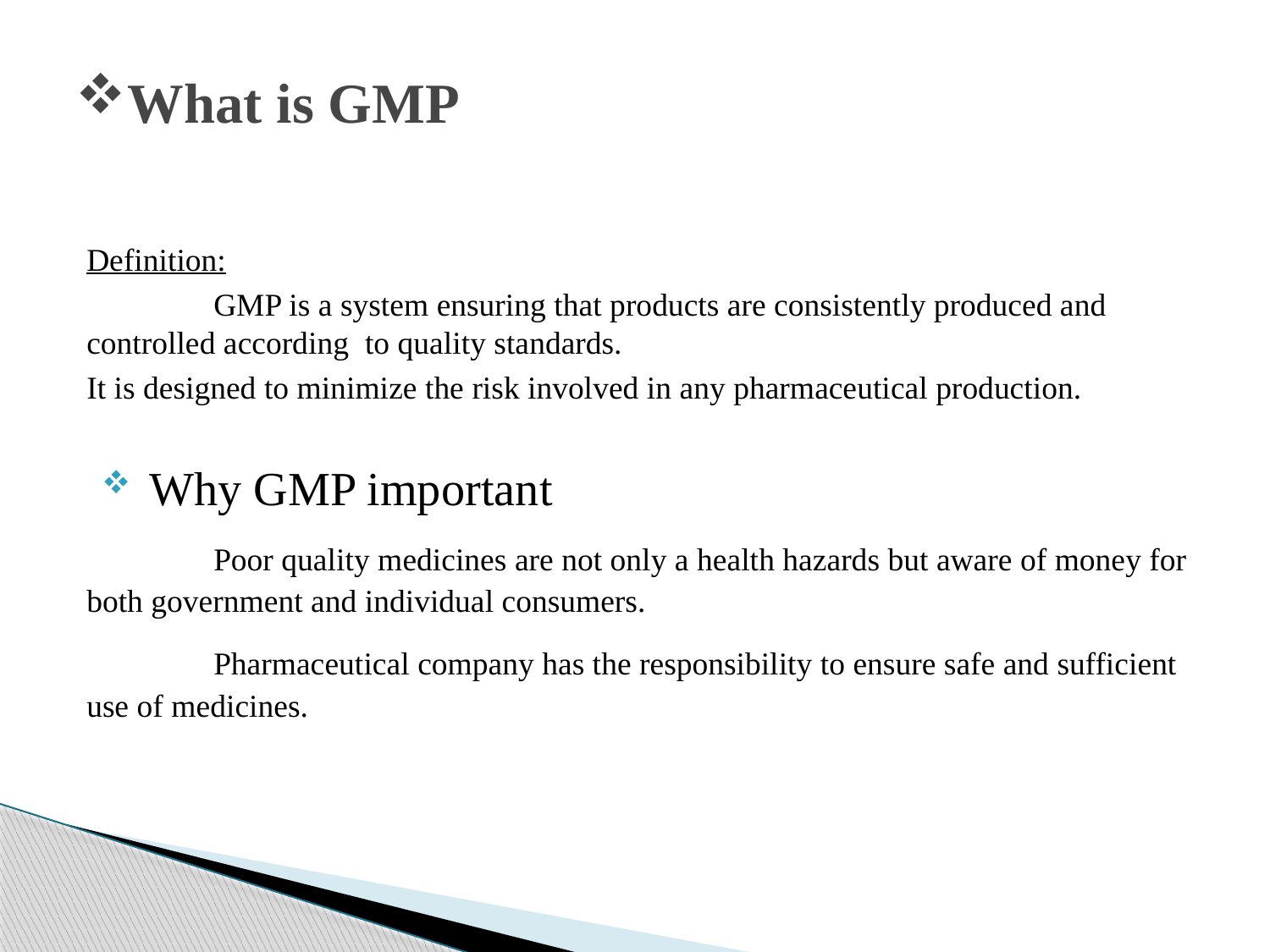

# What is GMP
Definition:
	GMP is a system ensuring that products are consistently produced and controlled according  to quality standards.
It is designed to minimize the risk involved in any pharmaceutical production.

 Why GMP important
	Poor quality medicines are not only a health hazards but aware of money for both government and individual consumers.
	Pharmaceutical company has the responsibility to ensure safe and sufficient use of medicines.